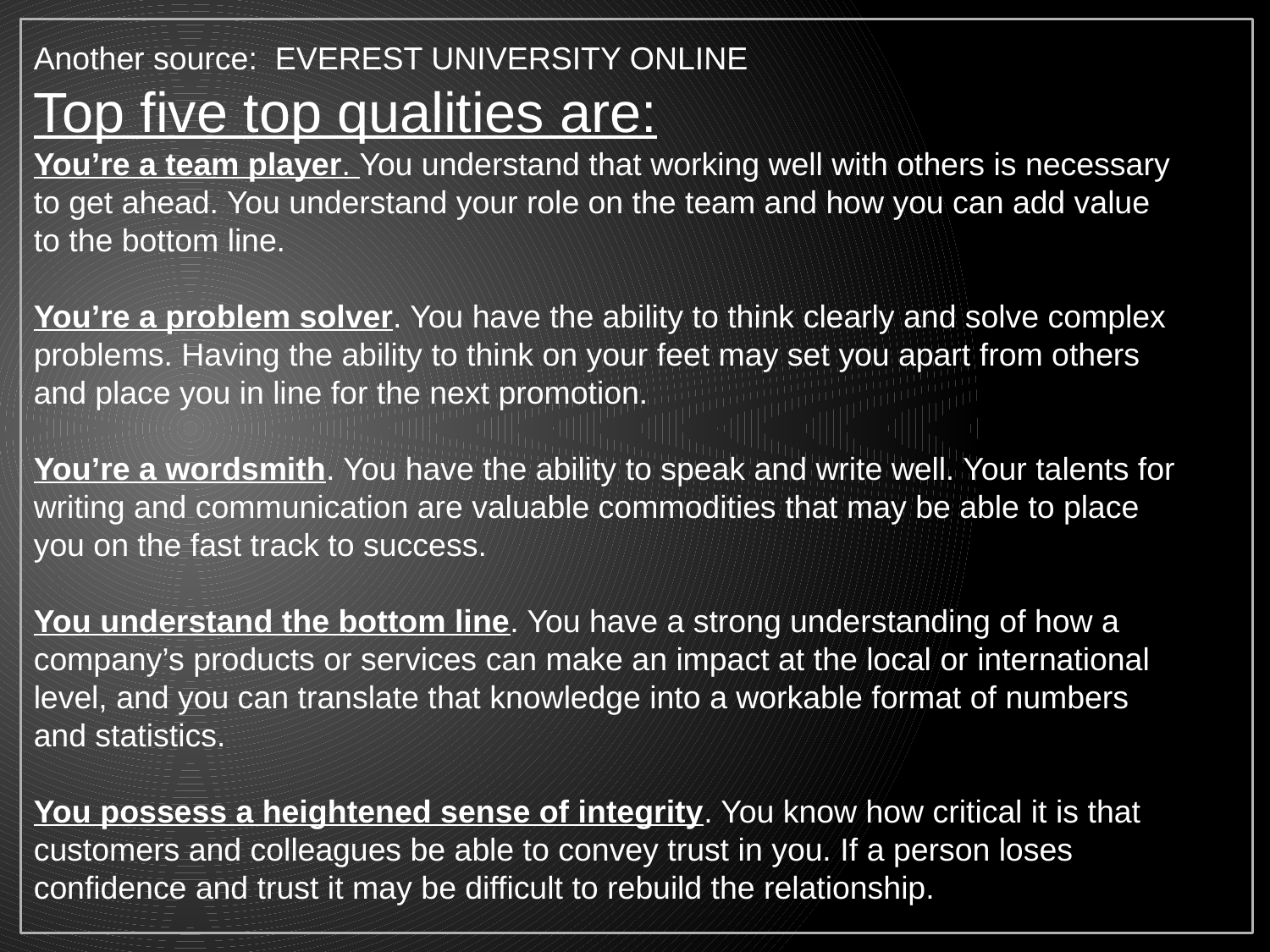

Another source:  EVEREST UNIVERSITY ONLINE
Top five top qualities are:
You’re a team player. You understand that working well with others is necessary to get ahead. You understand your role on the team and how you can add value to the bottom line.

You’re a problem solver. You have the ability to think clearly and solve complex problems. Having the ability to think on your feet may set you apart from others and place you in line for the next promotion.

You’re a wordsmith. You have the ability to speak and write well. Your talents for writing and communication are valuable commodities that may be able to place you on the fast track to success.

You understand the bottom line. You have a strong understanding of how a company’s products or services can make an impact at the local or international level, and you can translate that knowledge into a workable format of numbers and statistics.

You possess a heightened sense of integrity. You know how critical it is that customers and colleagues be able to convey trust in you. If a person loses confidence and trust it may be difficult to rebuild the relationship.